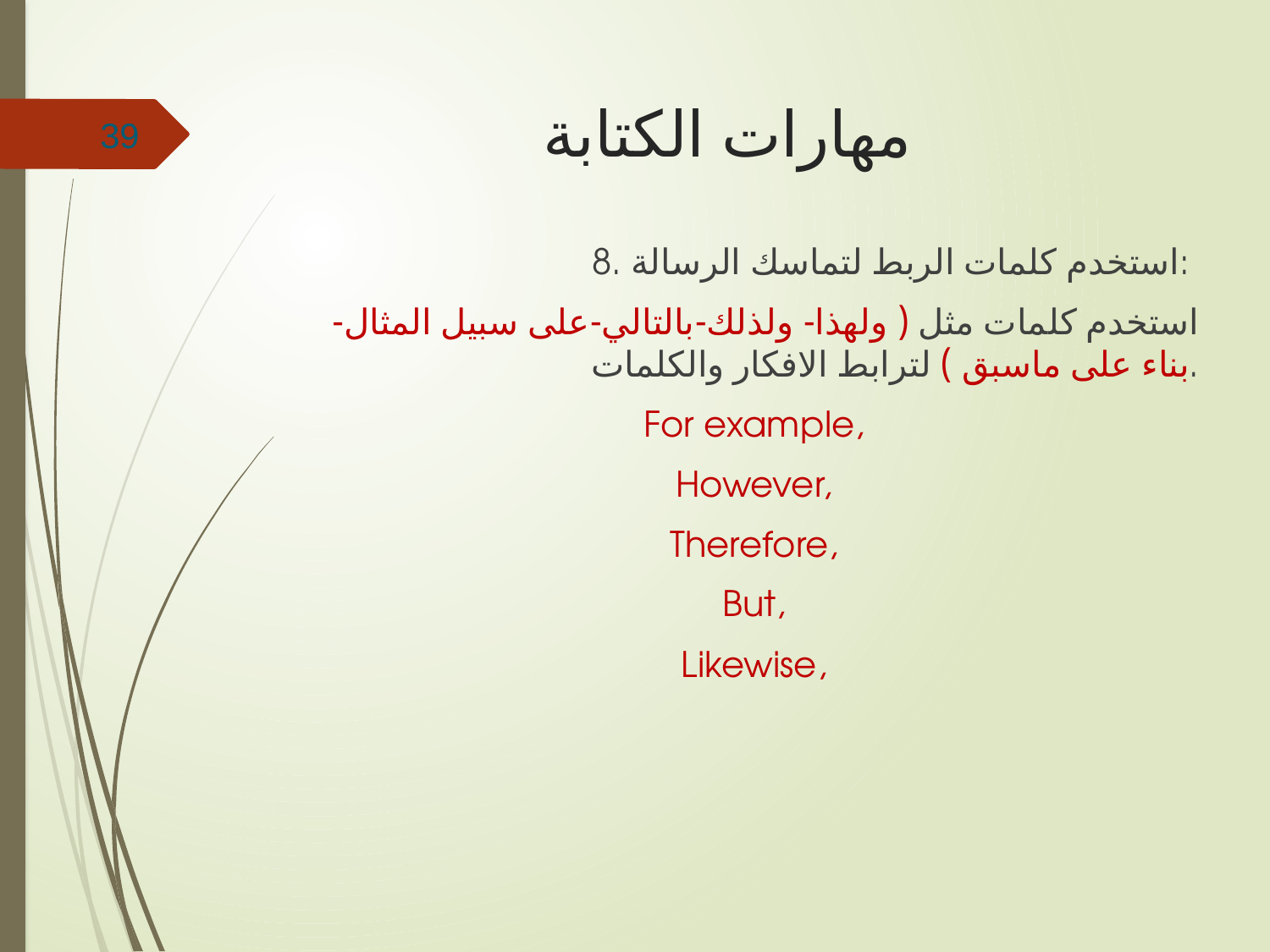

# مهارات الكتابة
39
8. استخدم كلمات الربط لتماسك الرسالة:
استخدم كلمات مثل ( ولهذا- ولذلك-بالتالي-على سبيل المثال-بناء على ماسبق ) لترابط الافكار والكلمات.
For example,
However,
Therefore,
But,
Likewise,